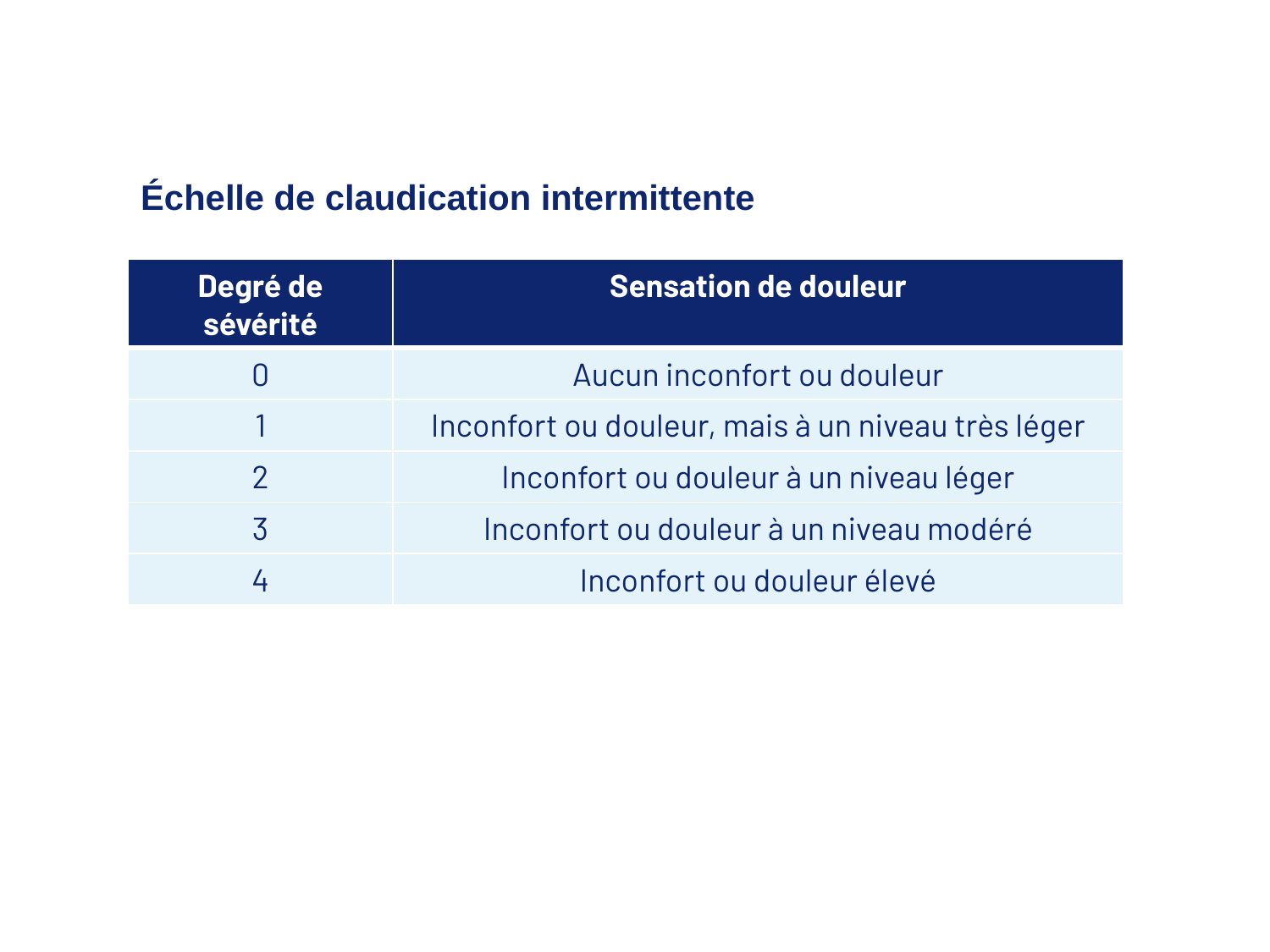

Échelle de claudication intermittente
| Degré de sévérité | Sensation de douleur |
| --- | --- |
| 0 | Aucun inconfort ou douleur |
| 1 | Inconfort ou douleur, mais à un niveau très léger |
| 2 | Inconfort ou douleur à un niveau léger |
| 3 | Inconfort ou douleur à un niveau modéré |
| 4 | Inconfort ou douleur élevé |